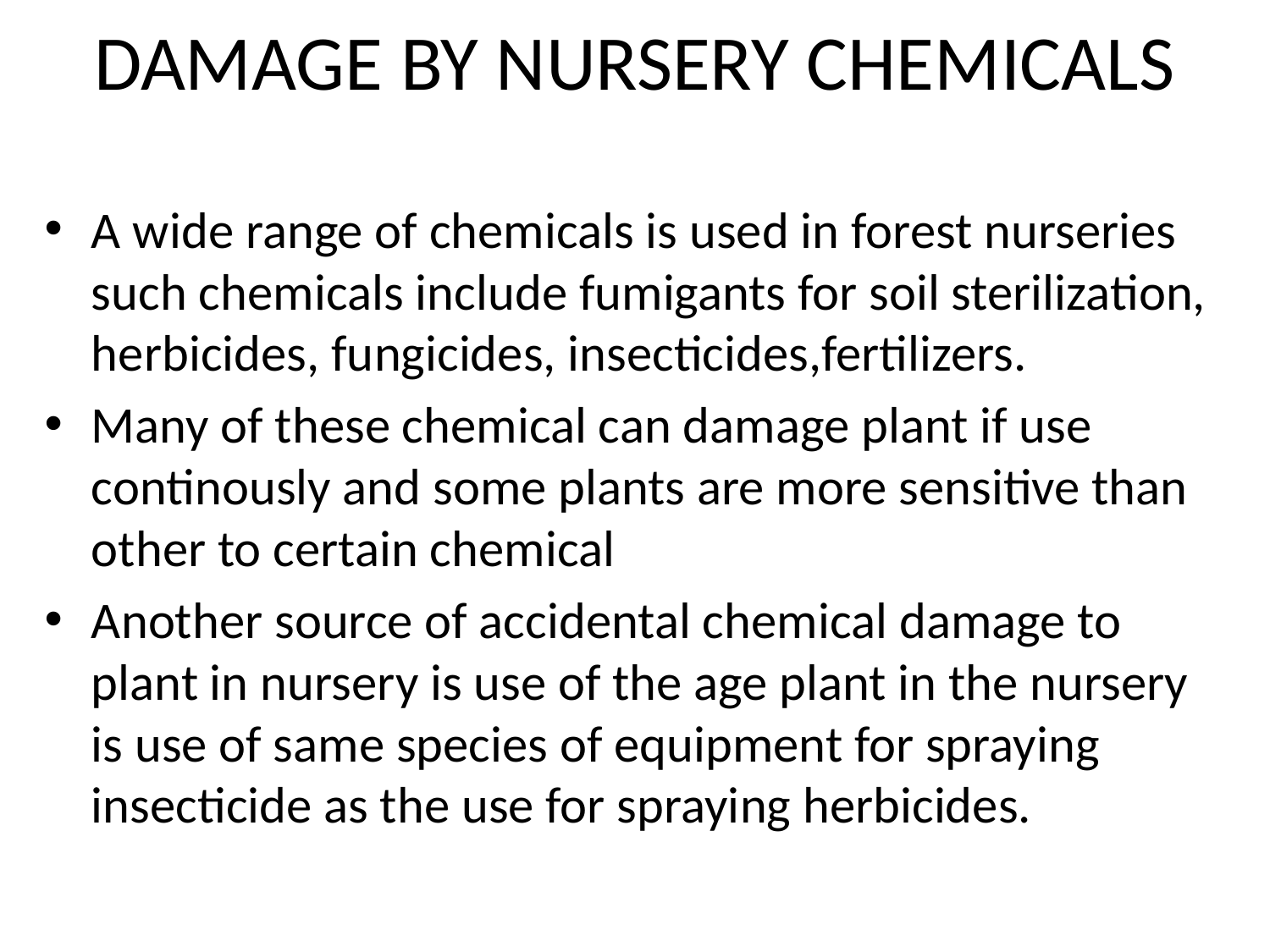

# DAMAGE BY NURSERY CHEMICALS
A wide range of chemicals is used in forest nurseries such chemicals include fumigants for soil sterilization, herbicides, fungicides, insecticides,fertilizers.
Many of these chemical can damage plant if use continously and some plants are more sensitive than other to certain chemical
Another source of accidental chemical damage to plant in nursery is use of the age plant in the nursery is use of same species of equipment for spraying insecticide as the use for spraying herbicides.